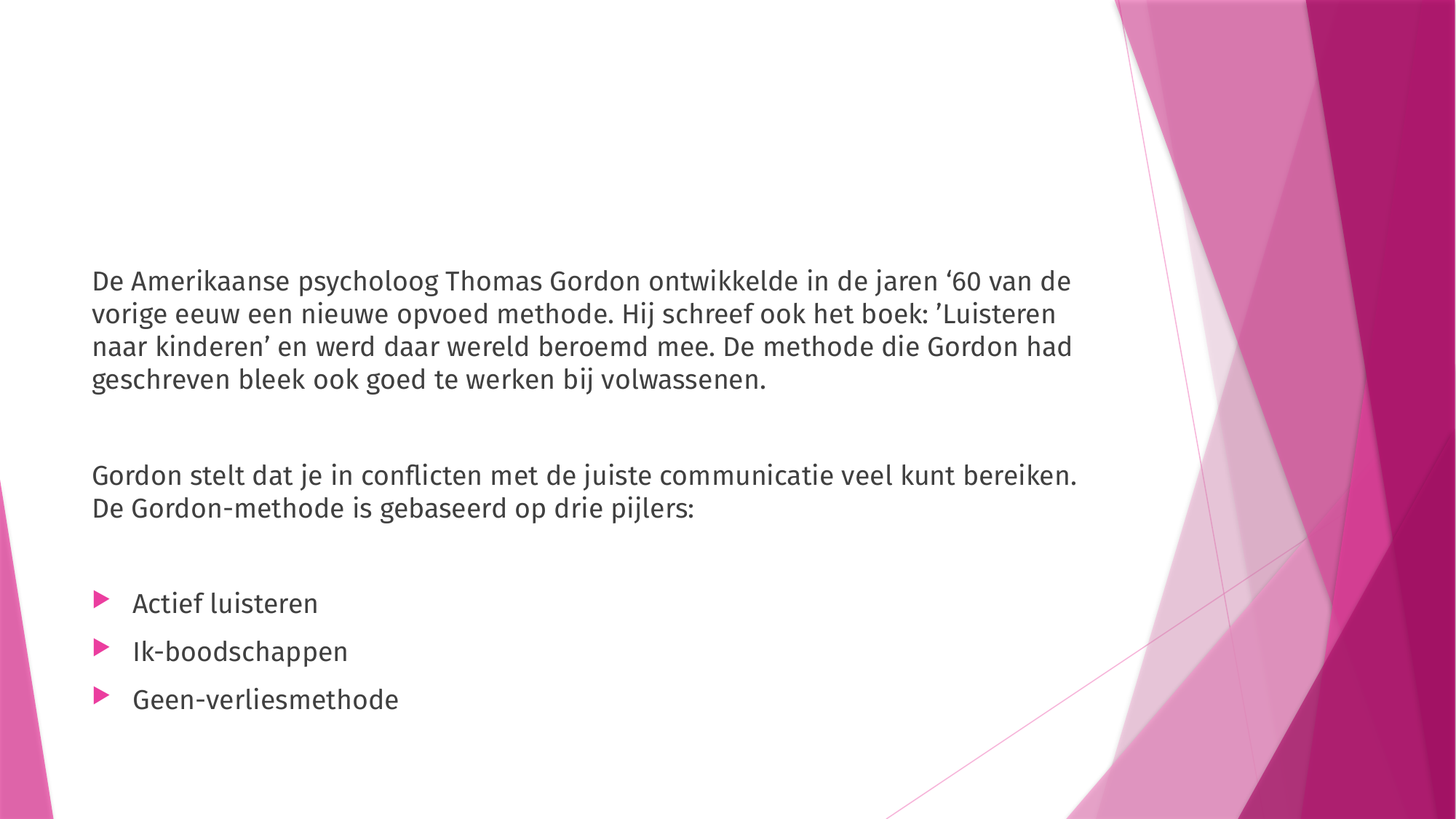

#
De Amerikaanse psycholoog Thomas Gordon ontwikkelde in de jaren ‘60 van de vorige eeuw een nieuwe opvoed methode. Hij schreef ook het boek: ’Luisteren naar kinderen’ en werd daar wereld beroemd mee. De methode die Gordon had geschreven bleek ook goed te werken bij volwassenen.

Gordon stelt dat je in conflicten met de juiste communicatie veel kunt bereiken. De Gordon-methode is gebaseerd op drie pijlers:

Actief luisteren
Ik-boodschappen
Geen-verliesmethode